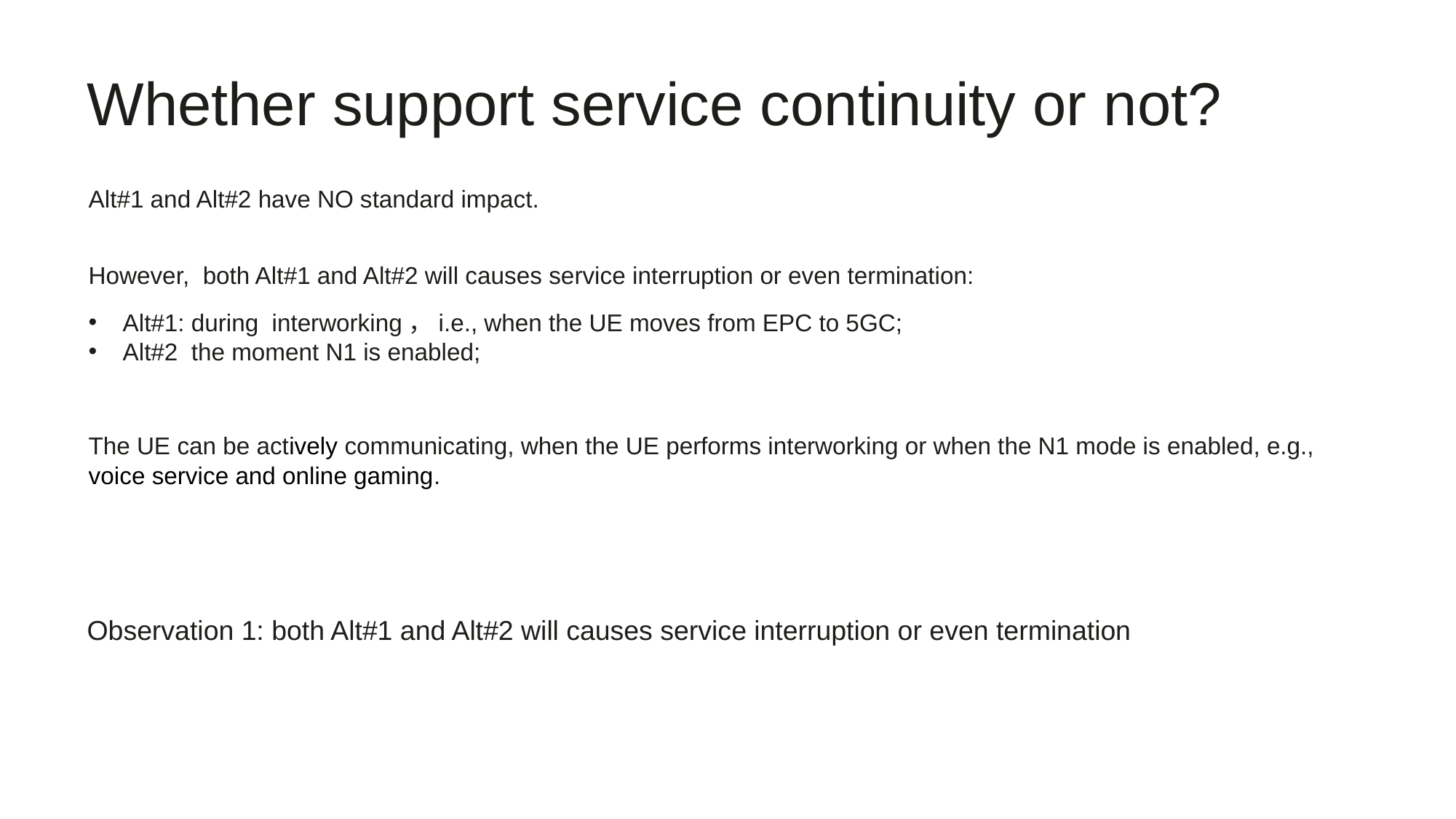

Whether support service continuity or not?
Alt#1 and Alt#2 have NO standard impact.

However,  both Alt#1 and Alt#2 will causes service interruption or even termination:
Alt#1: during  interworking，i.e., when the UE moves from EPC to 5GC;
Alt#2  the moment N1 is enabled;

The UE can be actively communicating, when the UE performs interworking or when the N1 mode is enabled, e.g., voice service and online gaming.

Observation 1: both Alt#1 and Alt#2 will causes service interruption or even termination